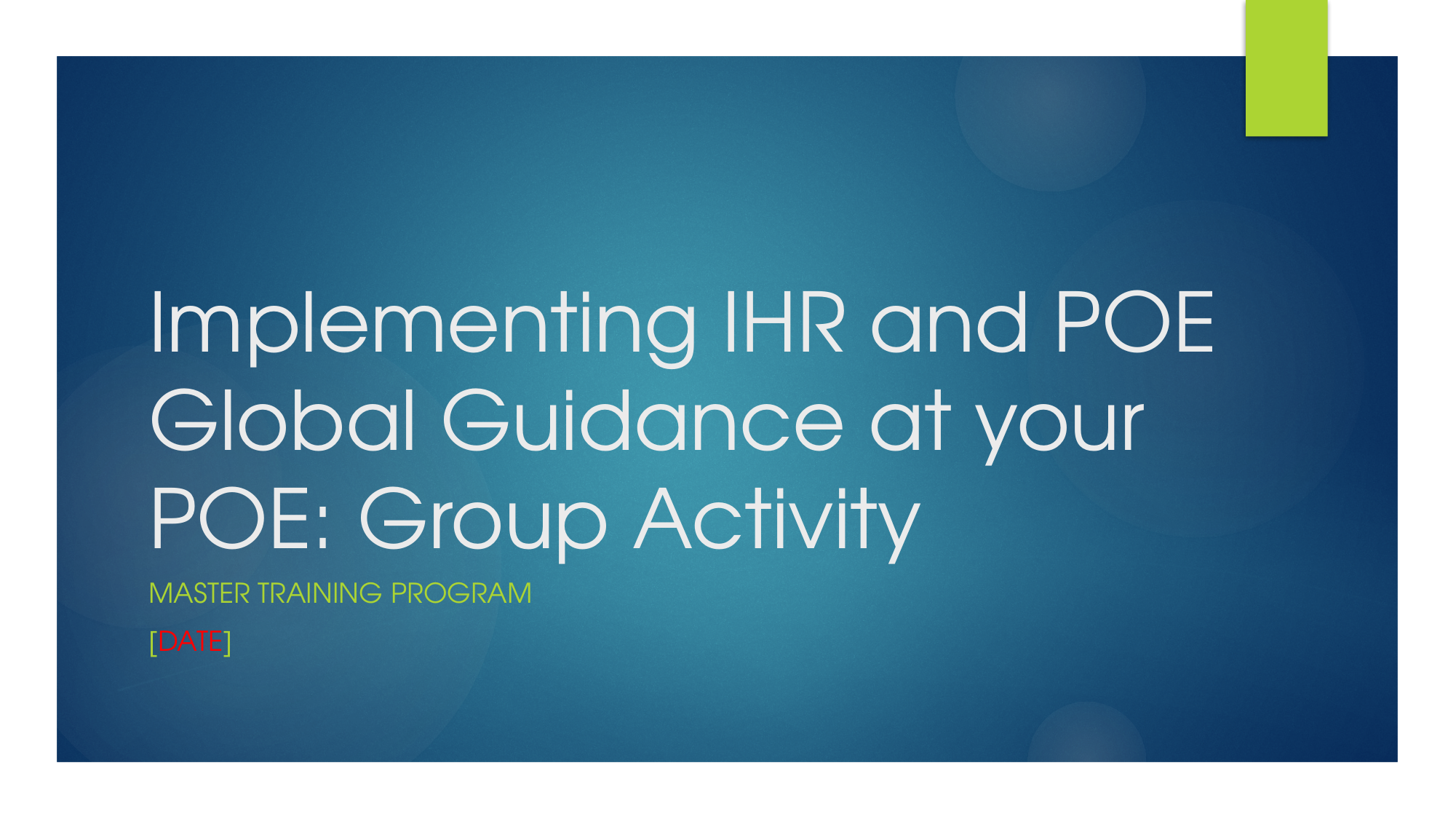

# Implementing IHR and POE Global Guidance at your POE: Group Activity
Master training Program
[date]